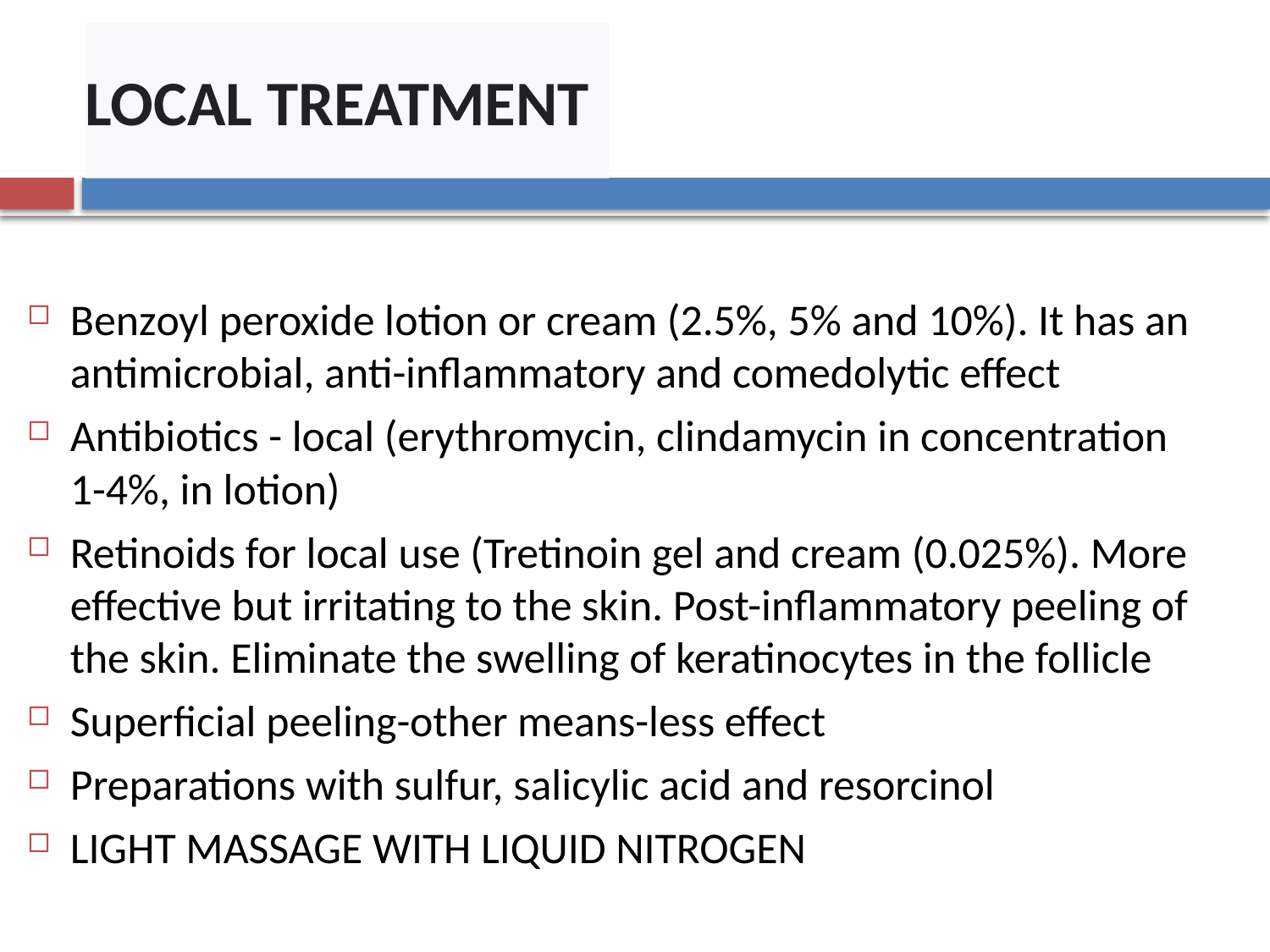

# LOCAL TREATMENT

Benzoyl peroxide lotion or cream (2.5%, 5% and 10%). It has an antimicrobial, anti-inflammatory and comedolytic effect
Antibiotics - local (erythromycin, clindamycin in concentration 1-4%, in lotion)
Retinoids for local use (Tretinoin gel and cream (0.025%). More effective but irritating to the skin. Post-inflammatory peeling of the skin. Eliminate the swelling of keratinocytes in the follicle
Superficial peeling-other means-less effect
Preparations with sulfur, salicylic acid and resorcinol
LIGHT MASSAGE WITH LIQUID NITROGEN